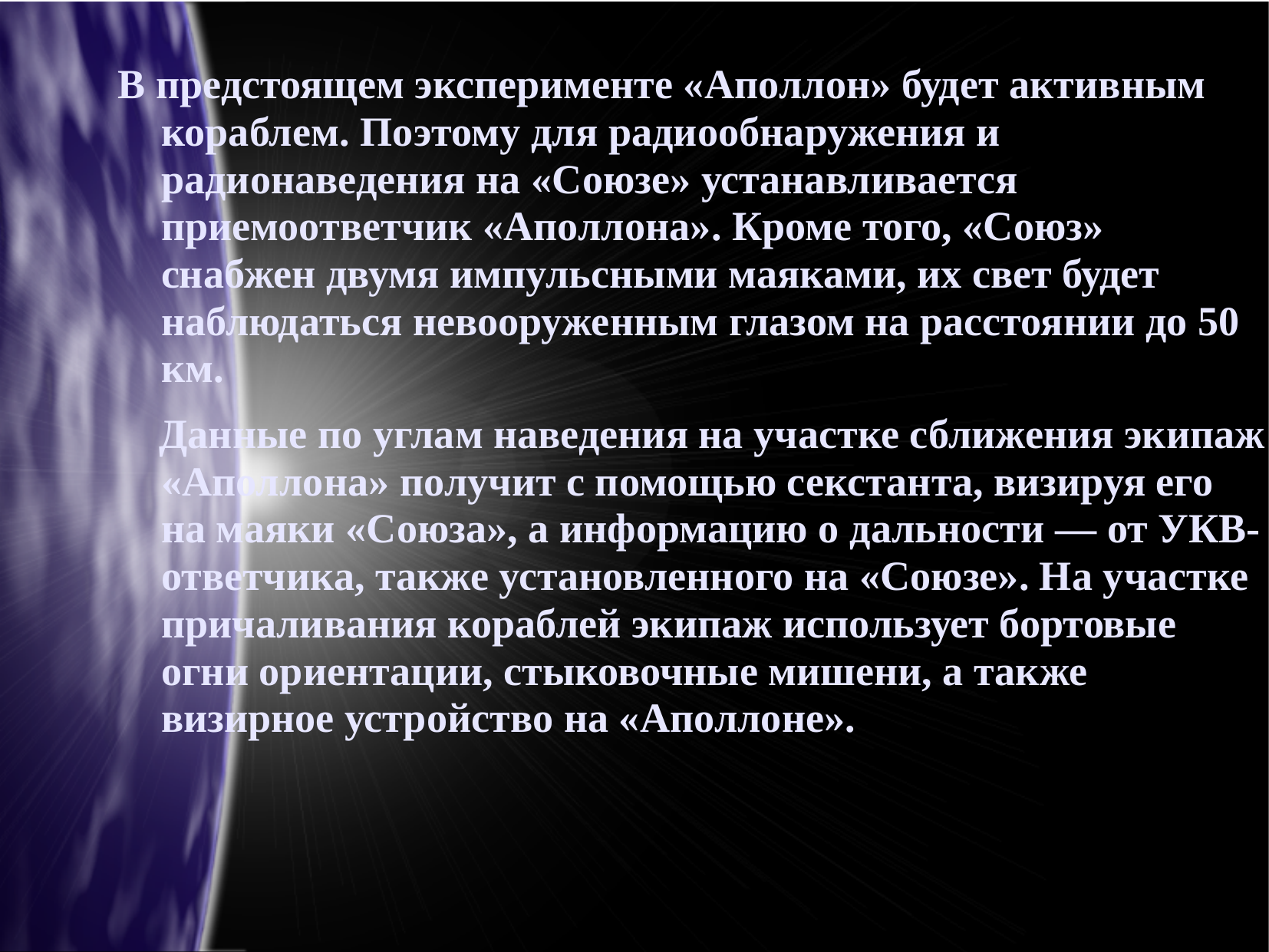

В предстоящем эксперименте «Аполлон» будет активным кораблем. Поэтому для радиообнаружения и радионаведения на «Союзе» устанавливается приемоответчик «Аполлона». Кроме того, «Союз» снабжен двумя импульсными маяками, их свет будет наблюдаться невооруженным глазом на расстоянии до 50 км.
    Данные по углам наведения на участке сближения экипаж «Аполлона» получит с помощью секстанта, визируя его на маяки «Союза», а информацию о дальности — от УКВ-ответчика, также установленного на «Союзе». На участке причаливания кораблей экипаж использует бортовые огни ориентации, стыковочные мишени, а также визирное устройство на «Аполлоне».